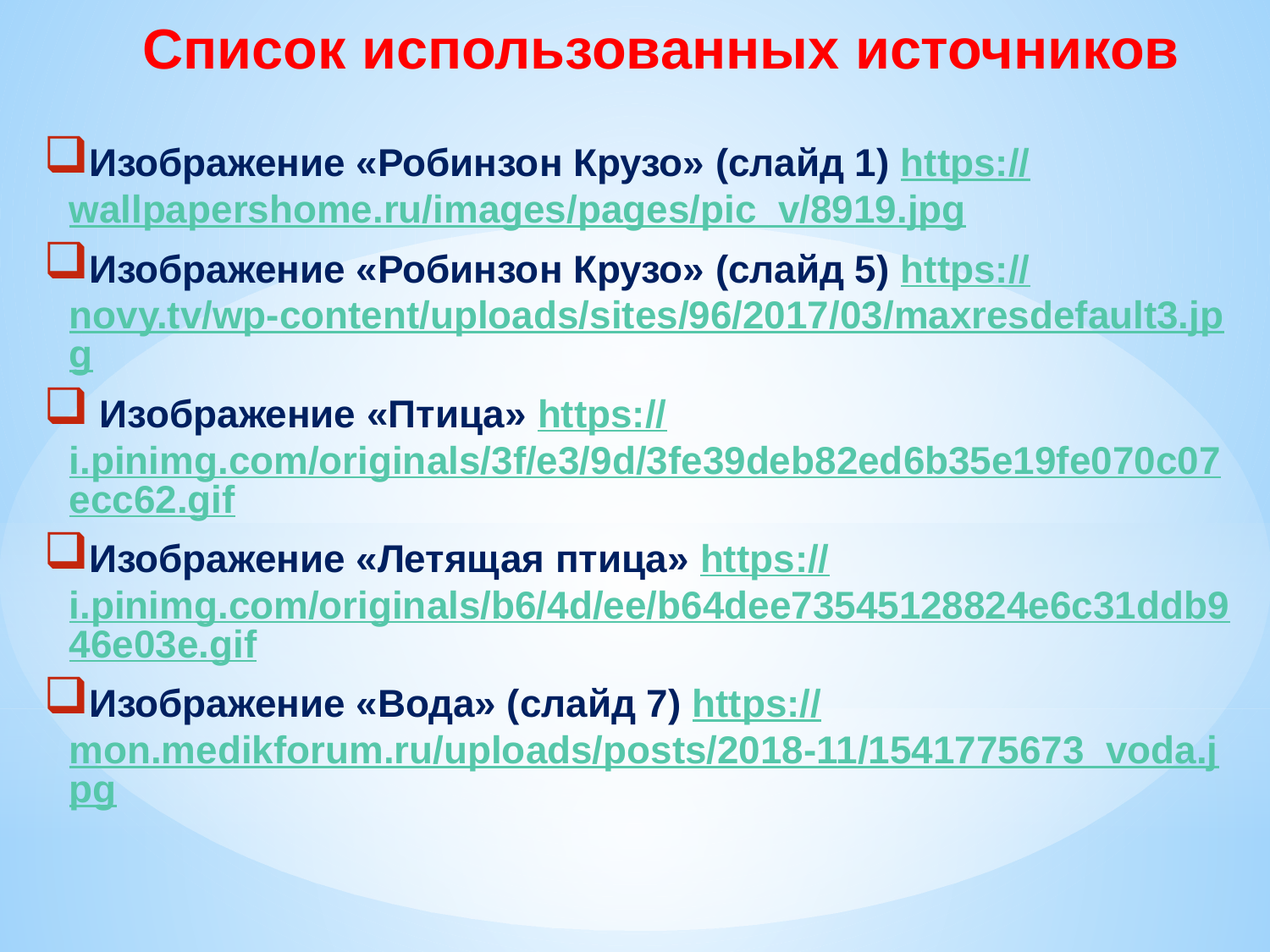

Список использованных источников
Изображение «Робинзон Крузо» (слайд 1) https://wallpapershome.ru/images/pages/pic_v/8919.jpg
Изображение «Робинзон Крузо» (слайд 5) https://novy.tv/wp-content/uploads/sites/96/2017/03/maxresdefault3.jpg
 Изображение «Птица» https://i.pinimg.com/originals/3f/e3/9d/3fe39deb82ed6b35e19fe070c07ecc62.gif
Изображение «Летящая птица» https://i.pinimg.com/originals/b6/4d/ee/b64dee73545128824e6c31ddb946e03e.gif
Изображение «Вода» (слайд 7) https://mon.medikforum.ru/uploads/posts/2018-11/1541775673_voda.jpg